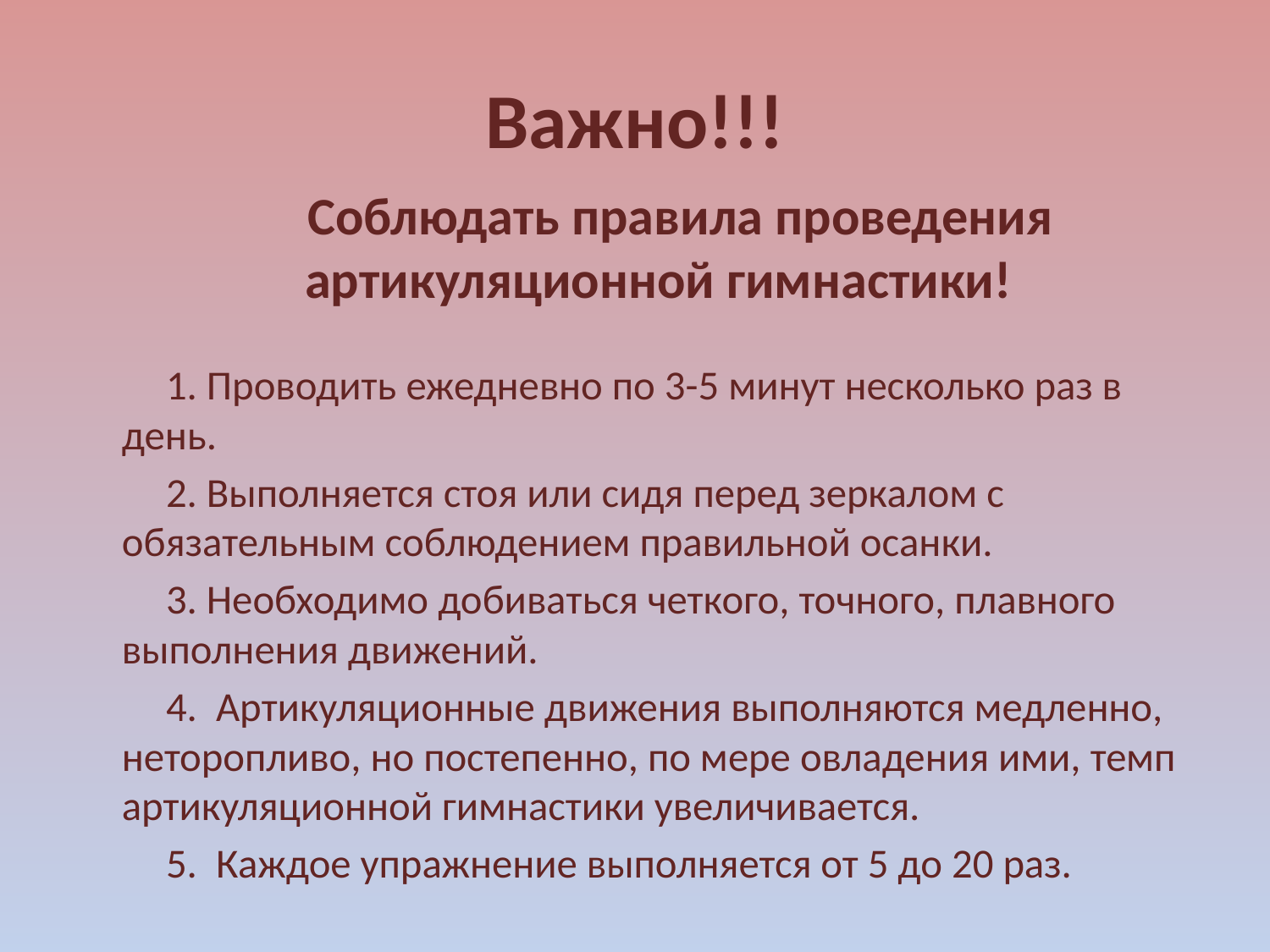

# Важно!!!
Соблюдать правила проведения артикуляционной гимнастики!

1. Проводить ежедневно по 3-5 минут несколько раз в день.
2. Выполняется стоя или сидя перед зеркалом с обязательным соблюдением правильной осанки.
3. Необходимо добиваться четкого, точного, плавного выполнения движений.
4.  Артикуляционные движения выполняются медленно, неторопливо, но постепенно, по мере овладения ими, темп артикуляционной гимнастики увеличивается.
5.  Каждое упражнение выполняется от 5 до 20 раз.